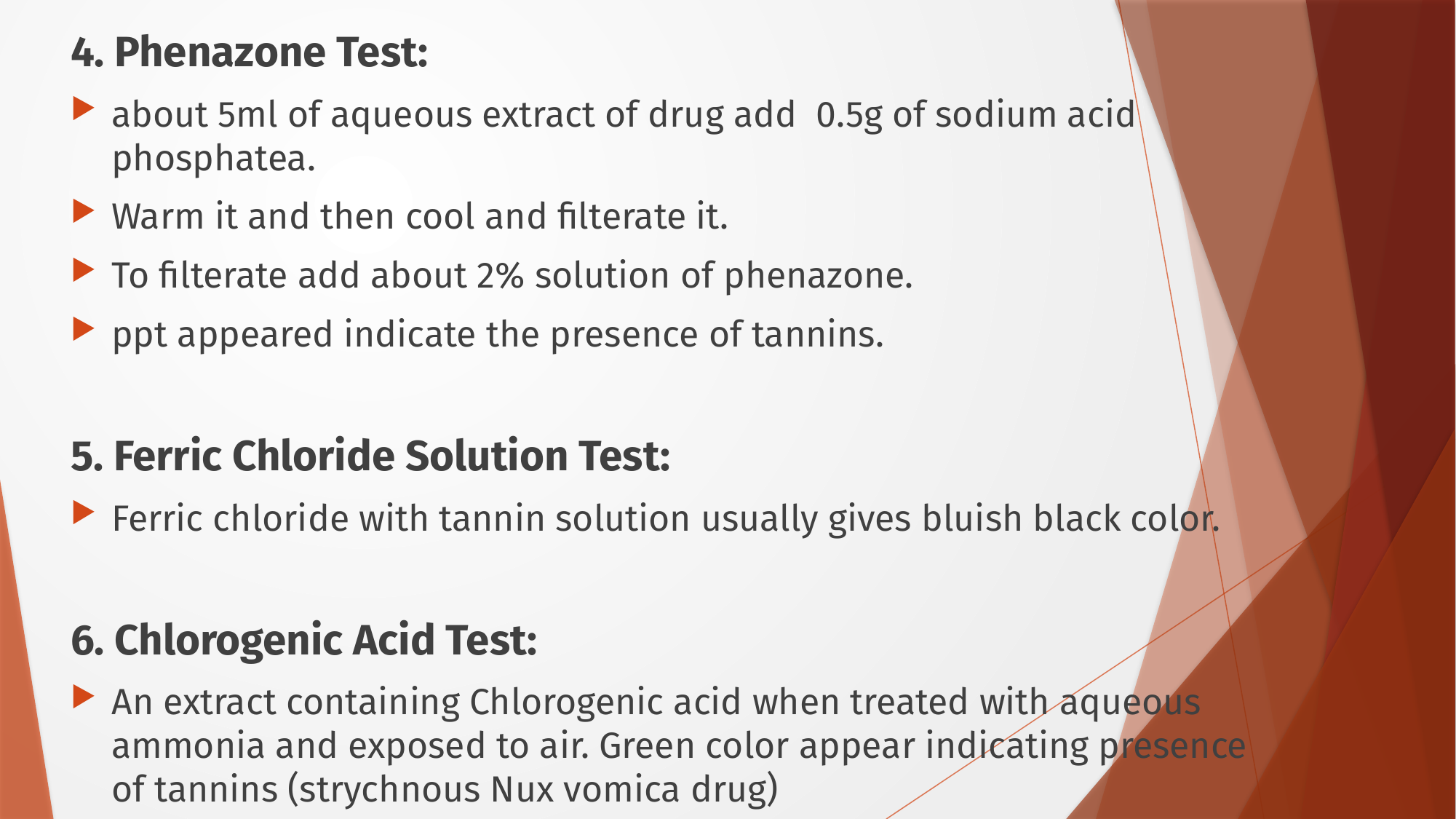

4. Phenazone Test:
about 5ml of aqueous extract of drug add  0.5g of sodium acid phosphatea.
Warm it and then cool and filterate it.
To filterate add about 2% solution of phenazone.
ppt appeared indicate the presence of tannins.

5. Ferric Chloride Solution Test:
Ferric chloride with tannin solution usually gives bluish black color.

6. Chlorogenic Acid Test:
An extract containing Chlorogenic acid when treated with aqueous ammonia and exposed to air. Green color appear indicating presence of tannins (strychnous Nux vomica drug)